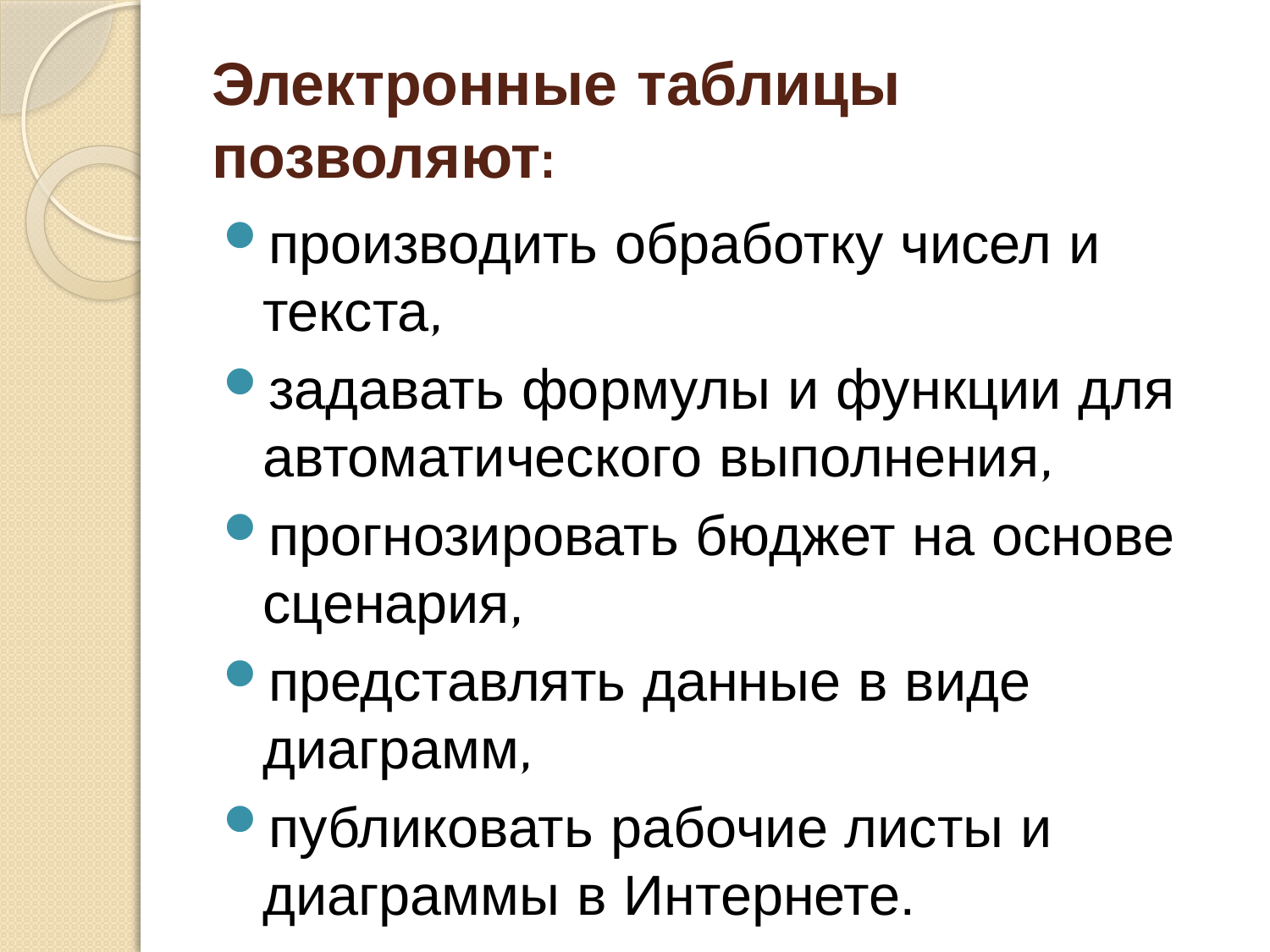

# Электронные таблицы позволяют:
производить обработку чисел и текста,
задавать формулы и функции для автоматического выполнения,
прогнозировать бюджет на основе сценария,
представлять данные в виде диаграмм,
публиковать рабочие листы и диаграммы в Интернете.